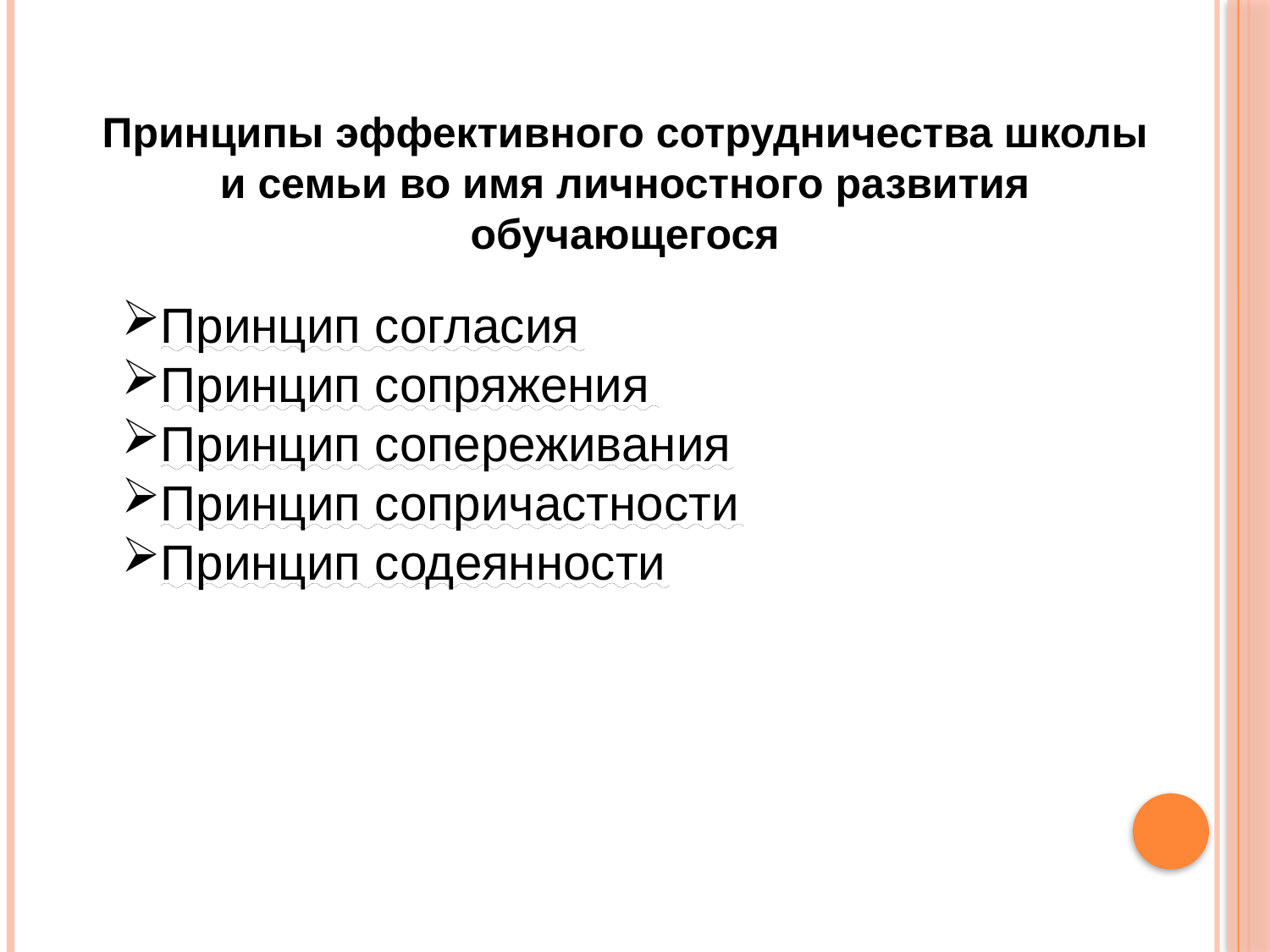

Принципы эффективного сотрудничества школы и семьи во имя личностного развития обучающегося
Принцип согласия
Принцип сопряжения
Принцип сопереживания
Принцип сопричастности
Принцип содеянности